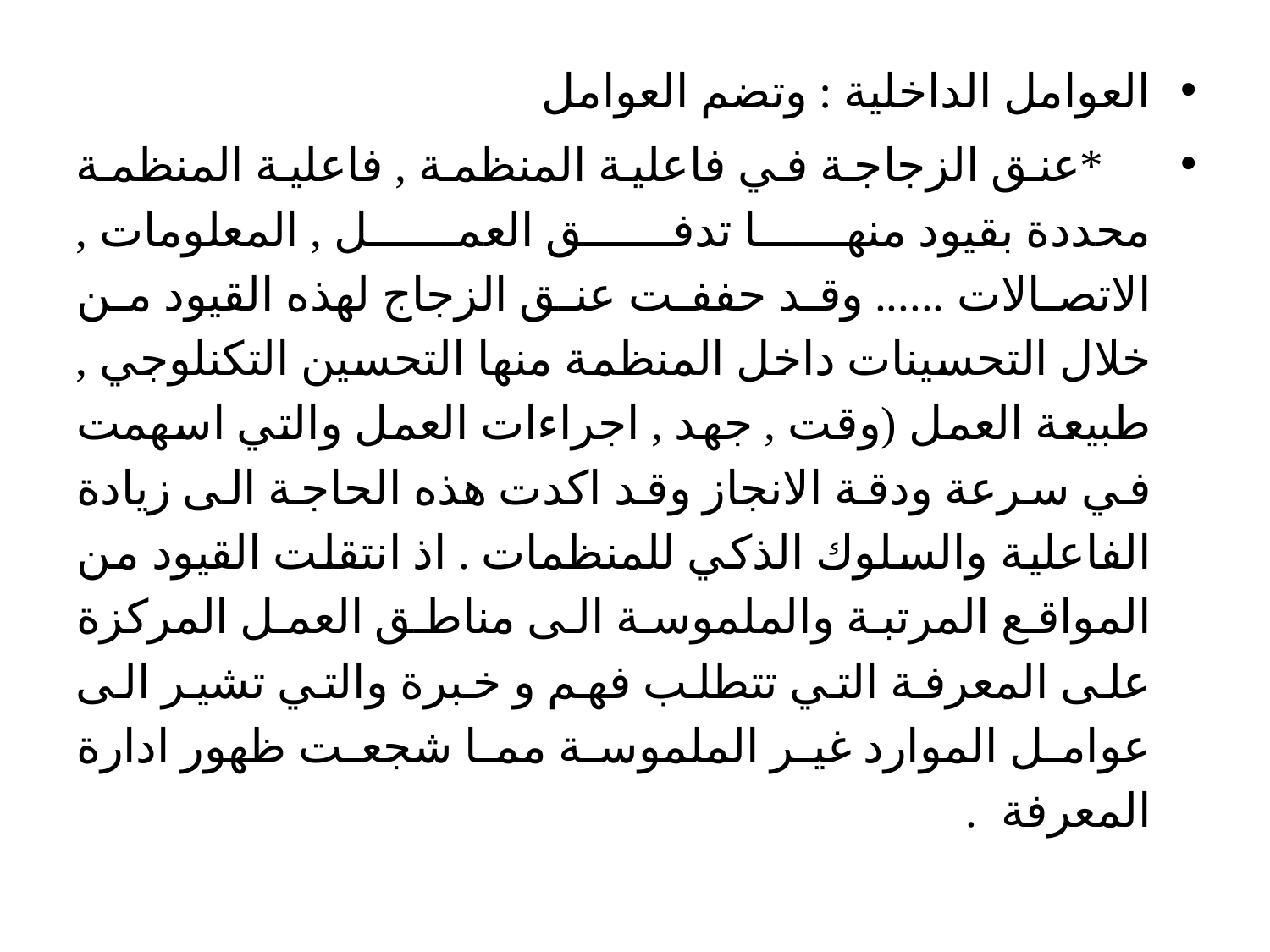

العوامل الداخلية : وتضم العوامل
    *عنق الزجاجة في فاعلية المنظمة , فاعلية المنظمة محددة بقيود منها تدفق العمل , المعلومات , الاتصالات ...... وقد حففت عنق الزجاج لهذه القيود من خلال التحسينات داخل المنظمة منها التحسين التكنلوجي , طبيعة العمل (وقت , جهد , اجراءات العمل والتي اسهمت في سرعة ودقة الانجاز وقد اكدت هذه الحاجة الى زيادة الفاعلية والسلوك الذكي للمنظمات . اذ انتقلت القيود من المواقع المرتبة والملموسة الى مناطق العمل المركزة على المعرفة التي تتطلب فهم و خبرة والتي تشير الى عوامل الموارد غير الملموسة مما شجعت ظهور ادارة المعرفة  .